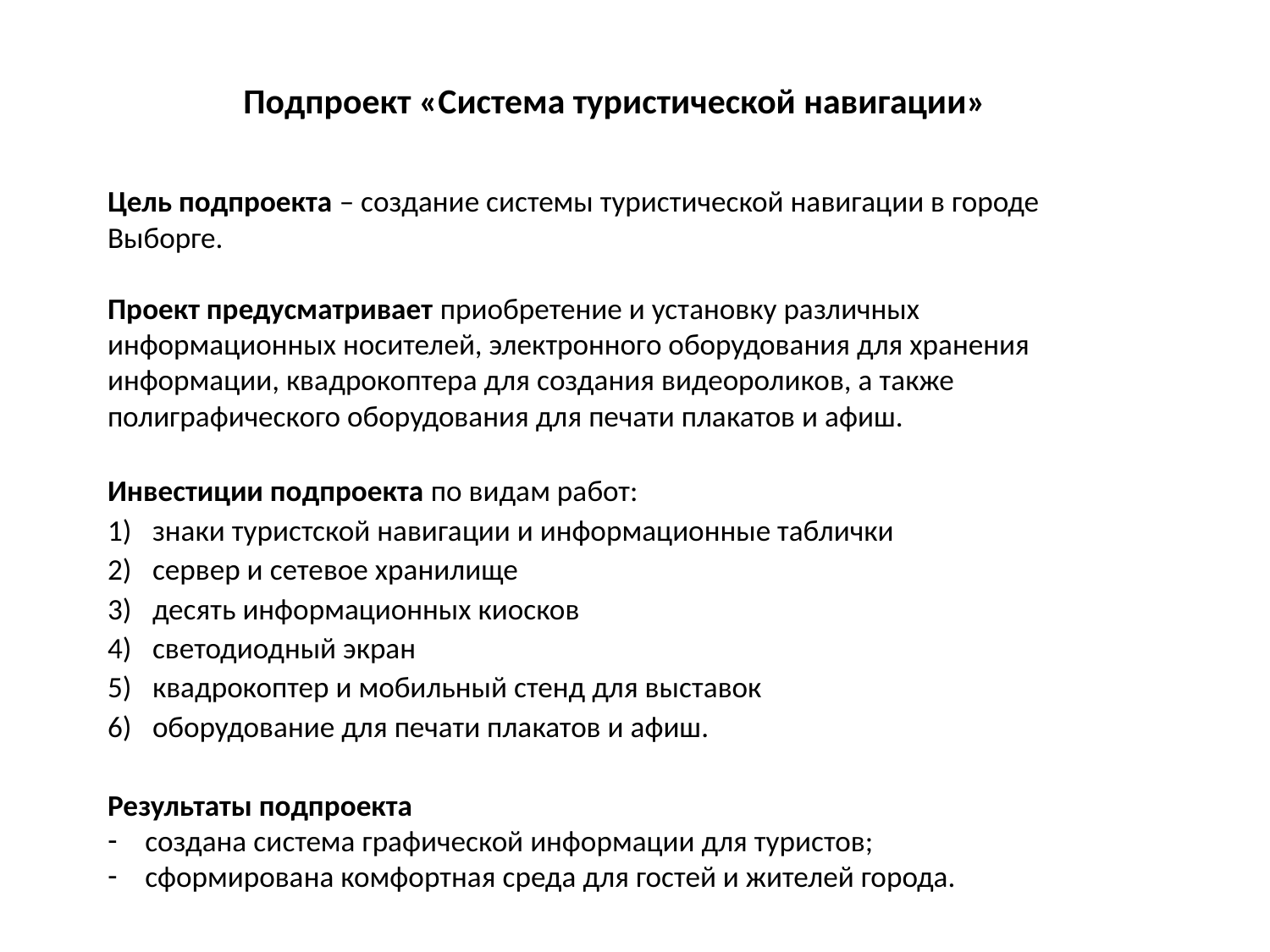

# Подпроект «Система туристической навигации»
Цель подпроекта – создание системы туристической навигации в городе Выборге.

Проект предусматривает приобретение и установку различных информационных носителей, электронного оборудования для хранения информации, квадрокоптера для создания видеороликов, а также полиграфического оборудования для печати плакатов и афиш.

Инвестиции подпроекта по видам работ:
знаки туристской навигации и информационные таблички
сервер и сетевое хранилище
десять информационных киосков
светодиодный экран
квадрокоптер и мобильный стенд для выставок
оборудование для печати плакатов и афиш.

Результаты подпроекта
создана система графической информации для туристов;
сформирована комфортная среда для гостей и жителей города.